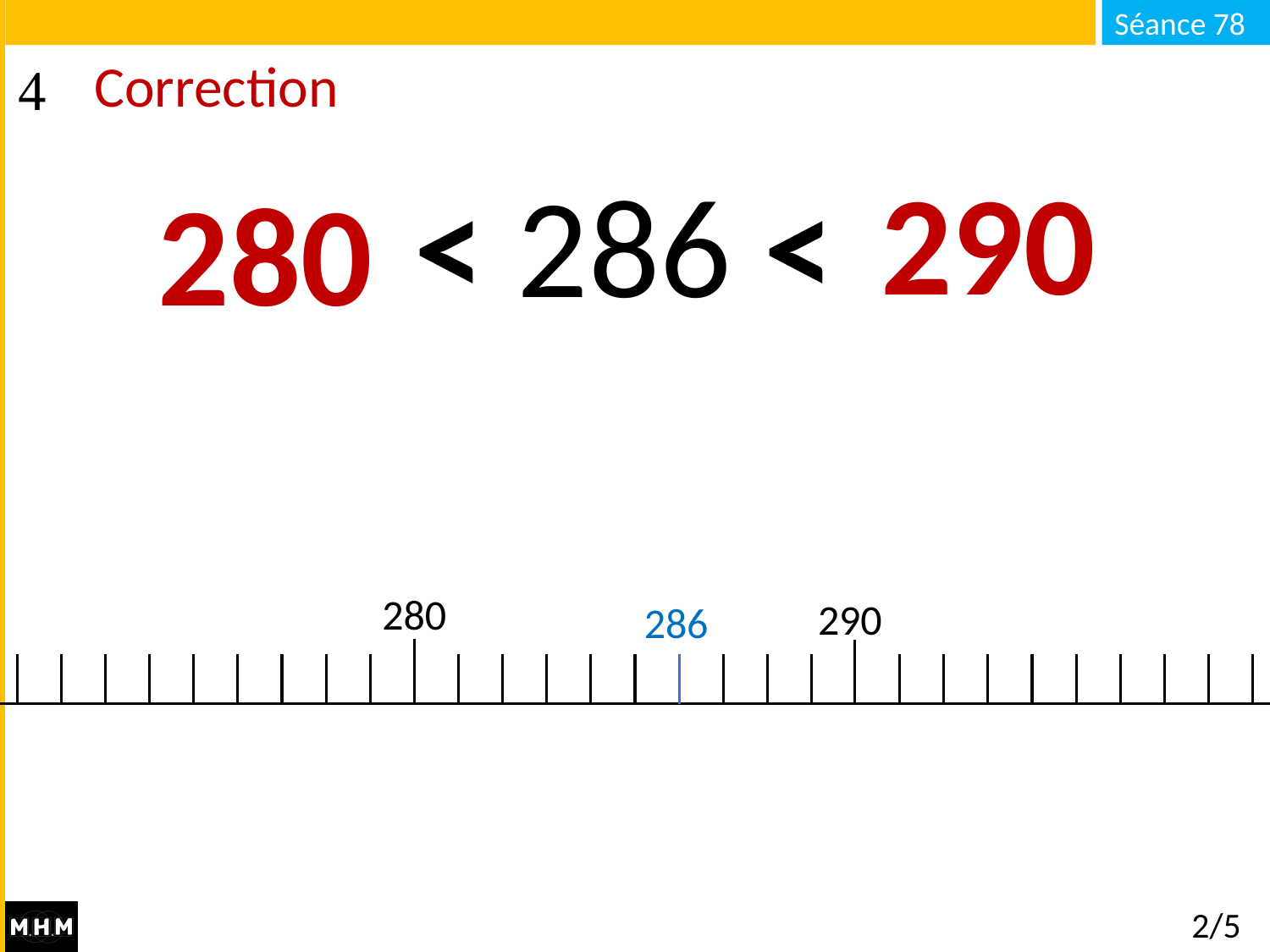

# Correction
290
… < 286 < …
280
280
290
286
2/5